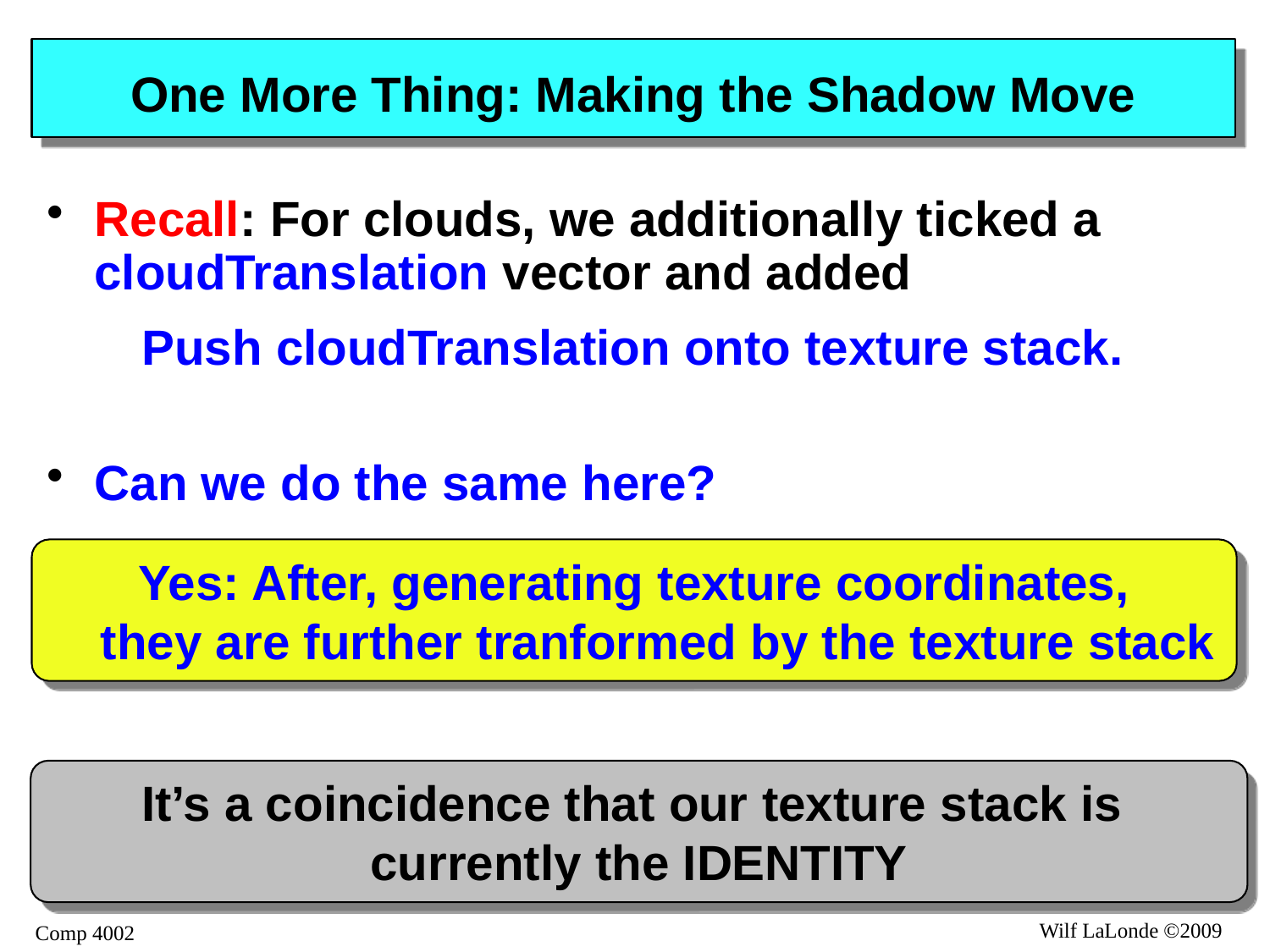

# One More Thing: Making the Shadow Move
Recall: For clouds, we additionally ticked a cloudTranslation vector and added
Push cloudTranslation onto texture stack.

Can we do the same here?
Yes: After, generating texture coordinates,
they are further tranformed by the texture stack
It’s a coincidence that our texture stack is
currently the IDENTITY